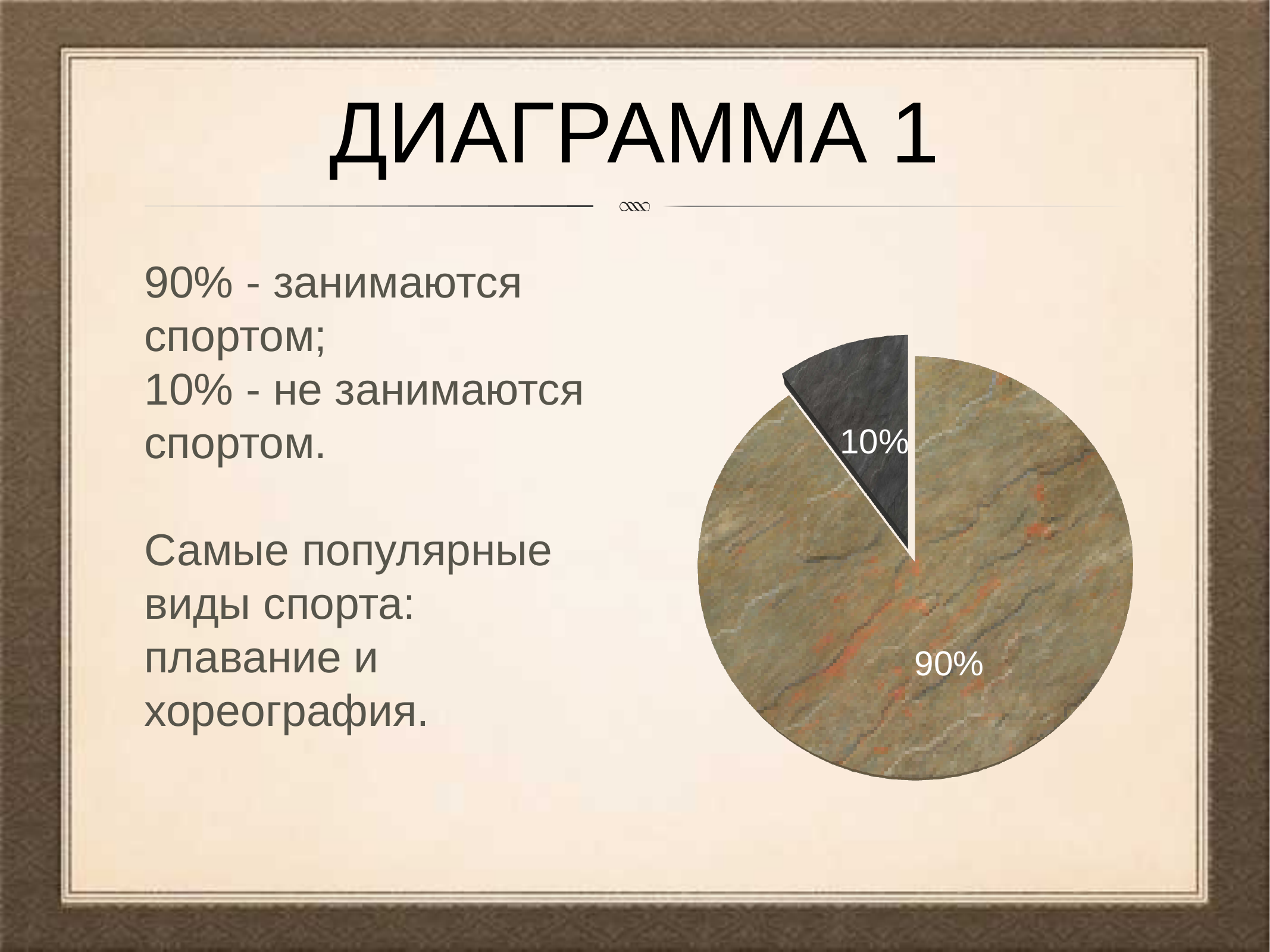

# Диаграмма 1
90% - занимаются спортом;
10% - не занимаются спортом.

Самые популярные виды спорта: плавание и хореография.

[unsupported chart]